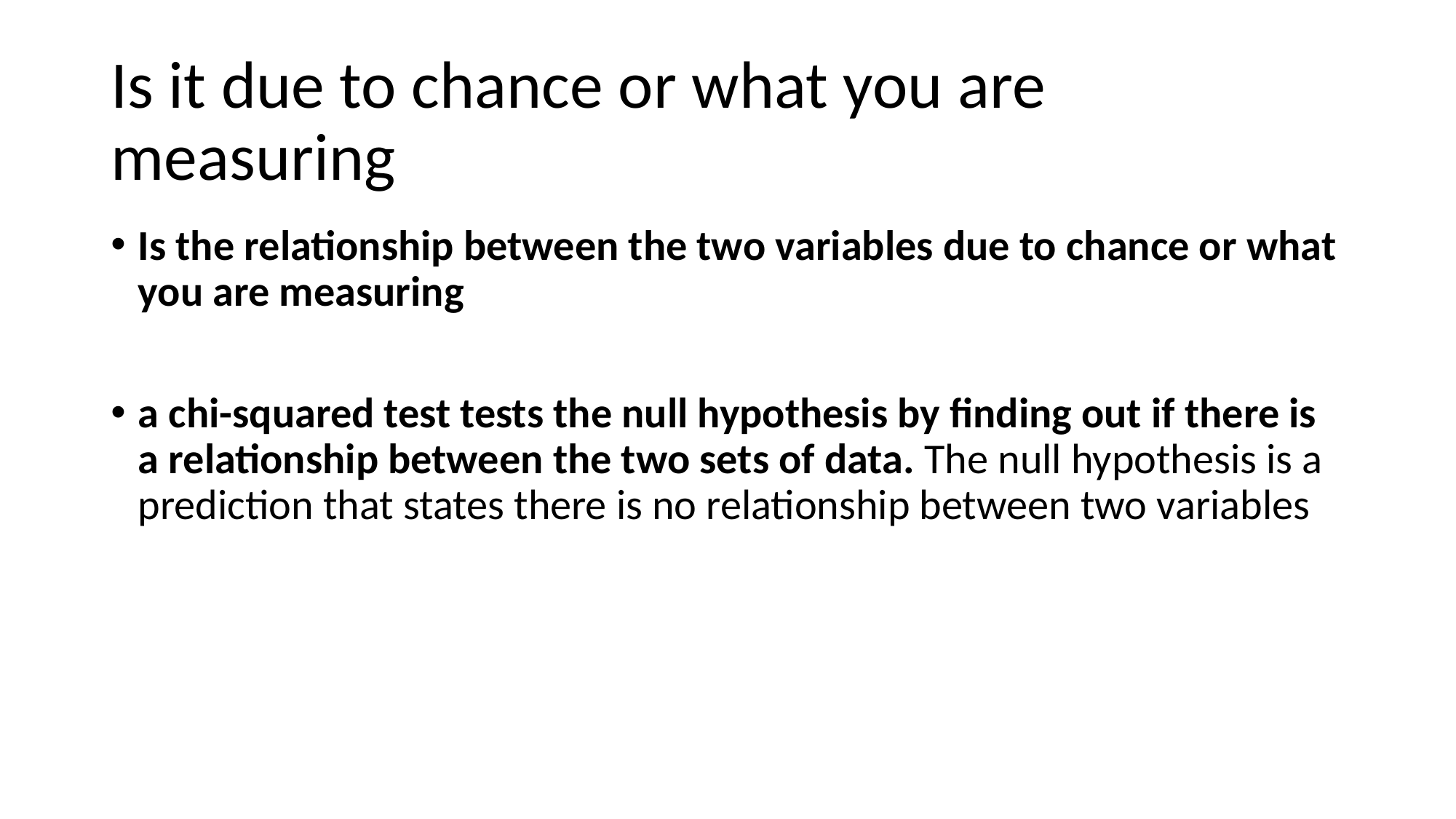

# Is it due to chance or what you are measuring
Is the relationship between the two variables due to chance or what you are measuring

a chi-squared test tests the null hypothesis by finding out if there is a relationship between the two sets of data. The null hypothesis is a prediction that states there is no relationship between two variables